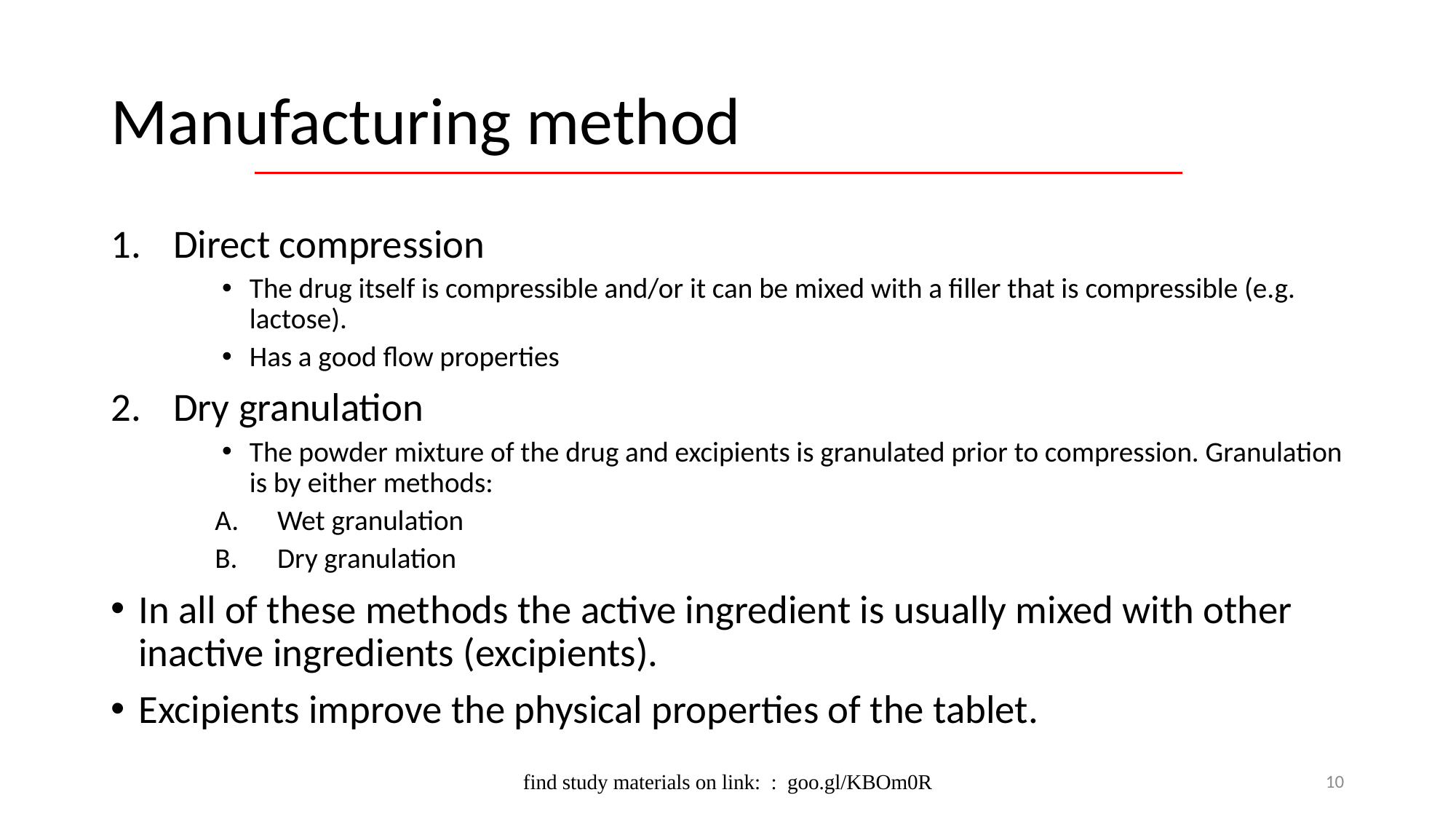

# Manufacturing method
Direct compression
The drug itself is compressible and/or it can be mixed with a filler that is compressible (e.g. lactose).
Has a good flow properties
Dry granulation
The powder mixture of the drug and excipients is granulated prior to compression. Granulation is by either methods:
Wet granulation
Dry granulation
In all of these methods the active ingredient is usually mixed with other inactive ingredients (excipients).
Excipients improve the physical properties of the tablet.

find study materials on link:  :  goo.gl/KBOm0R
10